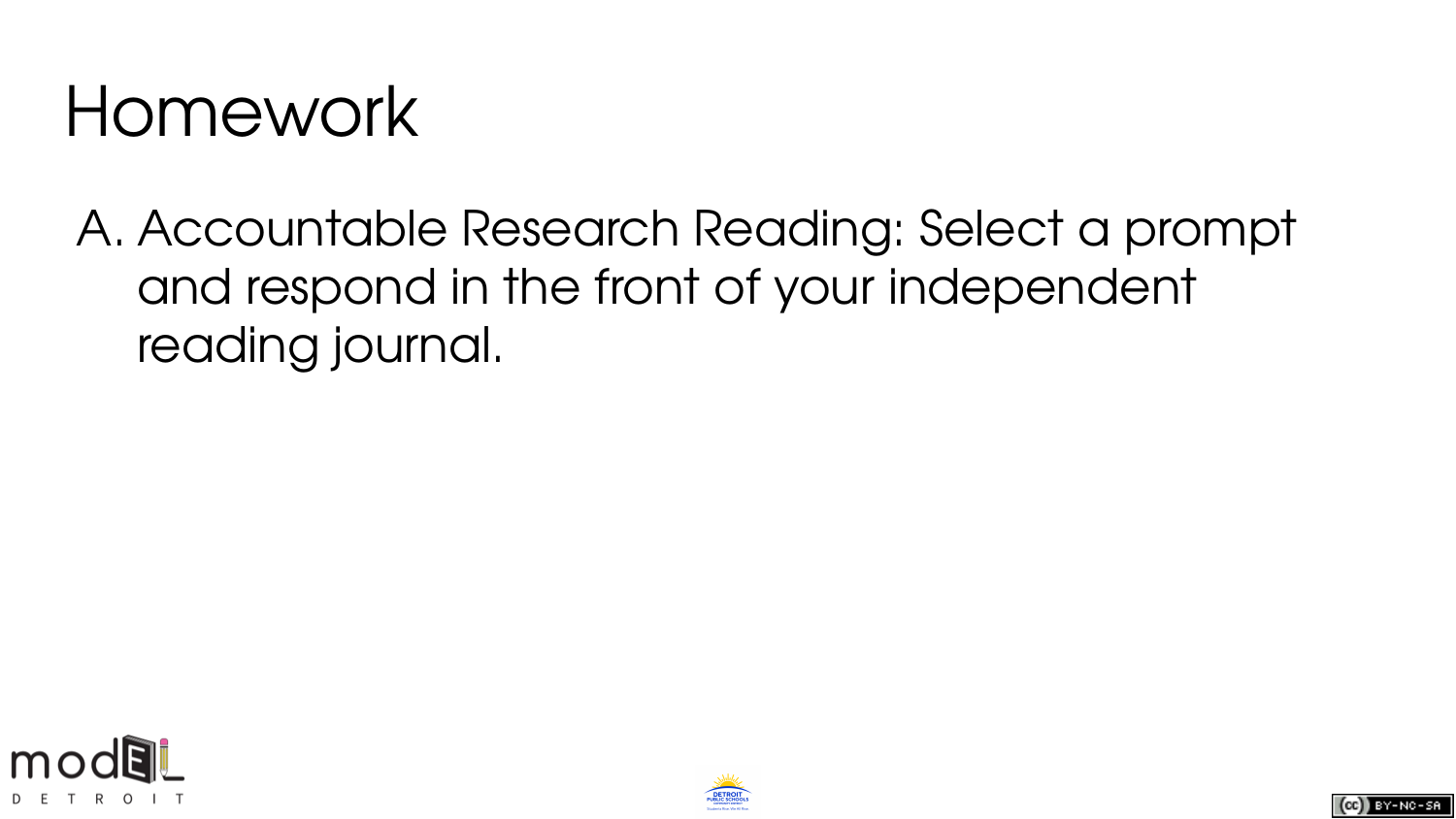

# Homework
Accountable Research Reading: Select a prompt and respond in the front of your independent reading journal.